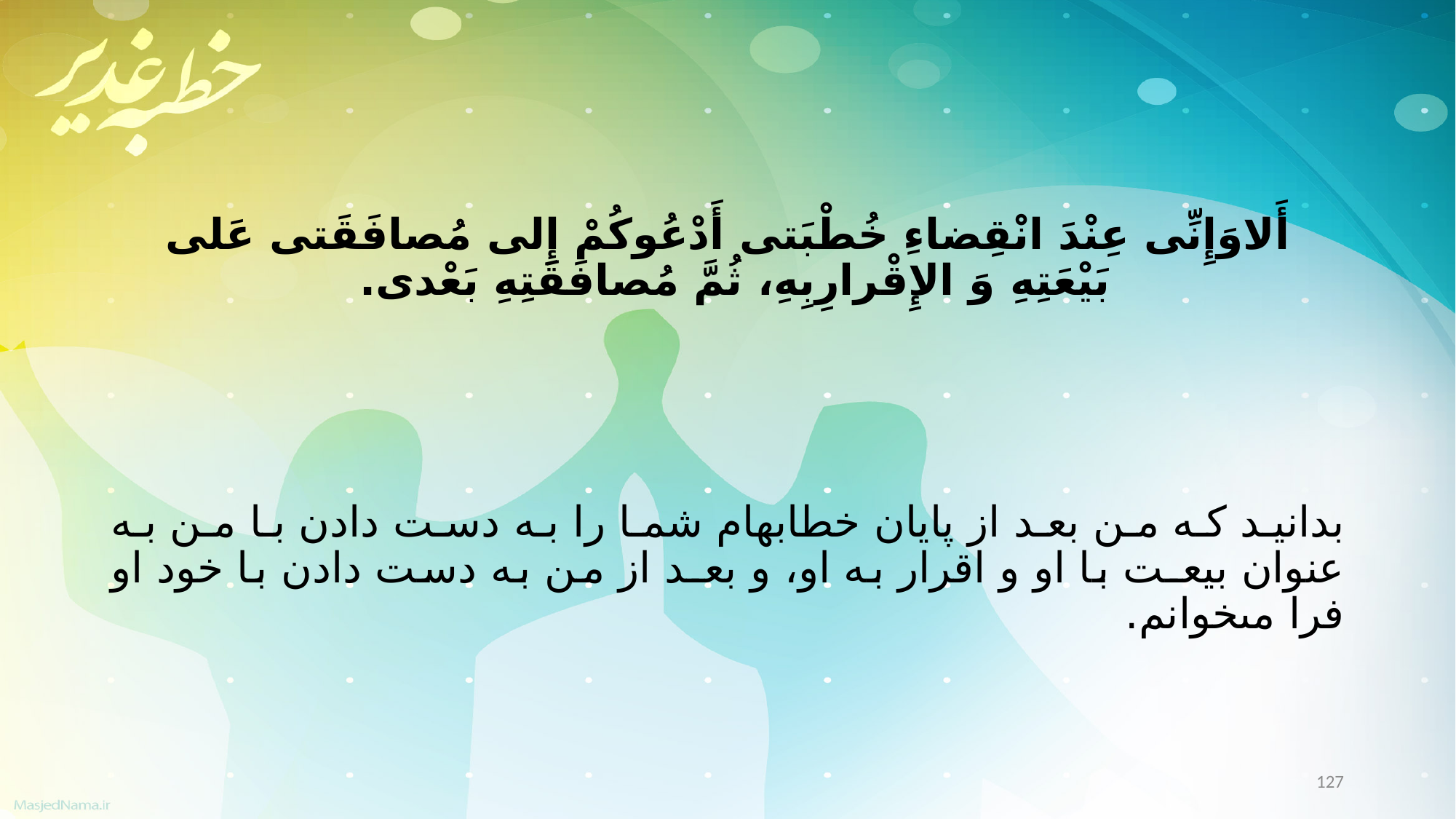

أَلاوَإِنِّی عِنْدَ انْقِضاءِ خُطْبَتی أَدْعُوکُمْ إِلی مُصافَقَتی عَلی بَیْعَتِهِ وَ الإِقْرارِبِهِ، ثُمَّ مُصافَقَتِهِ بَعْدی.
بدانید که من بعد از پایان خطابه‏ام شما را به دست دادن با من به عنوان بیعـت با او و اقرار به او، و بعـد از من به دست دادن با خود او فرا مى‏خوانم.
127